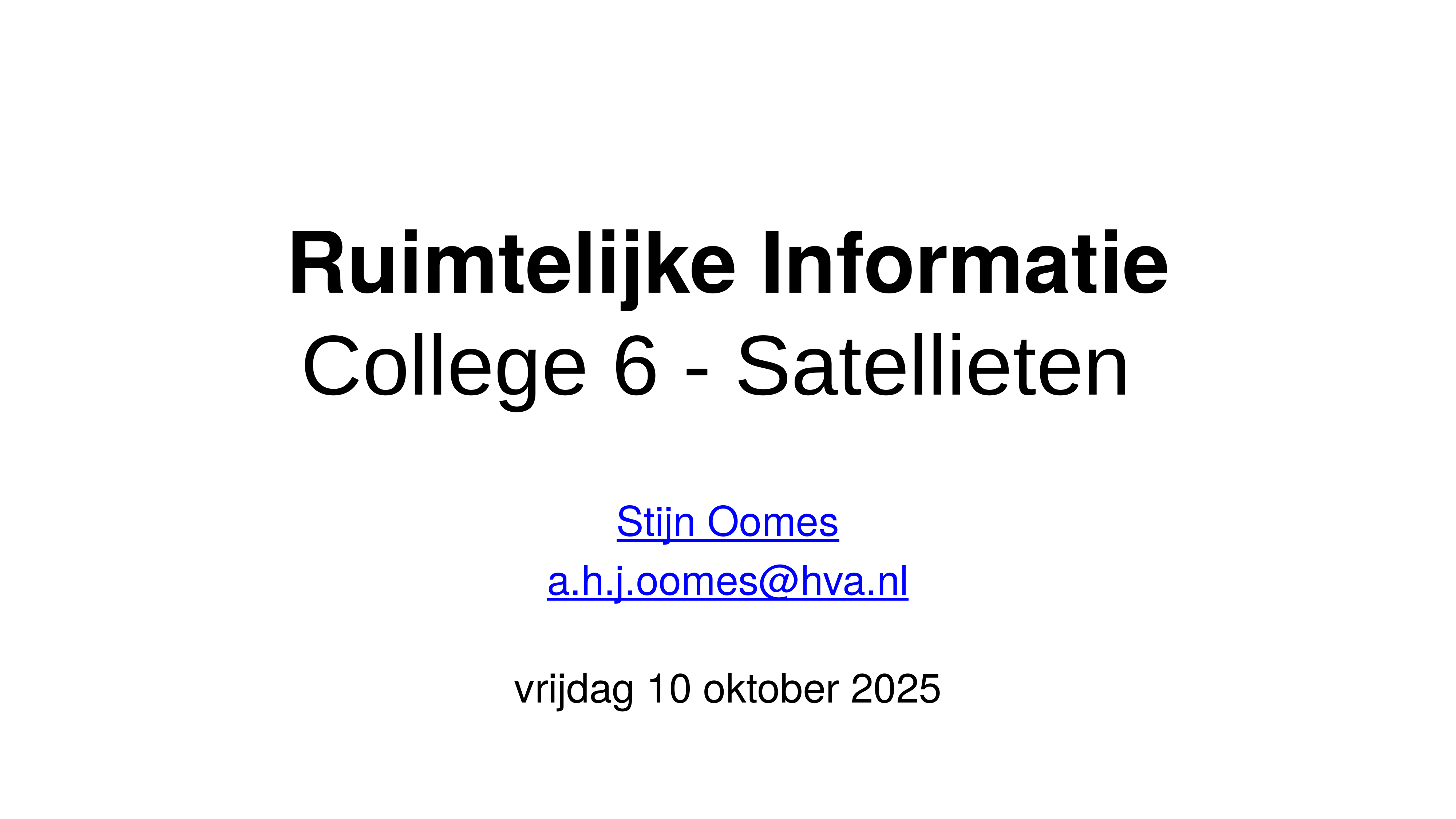

# Ruimtelijke Informatie
College 6 - Satellieten
Stijn Oomes
a.h.j.oomes@hva.nl

vrijdag 10 oktober 2025